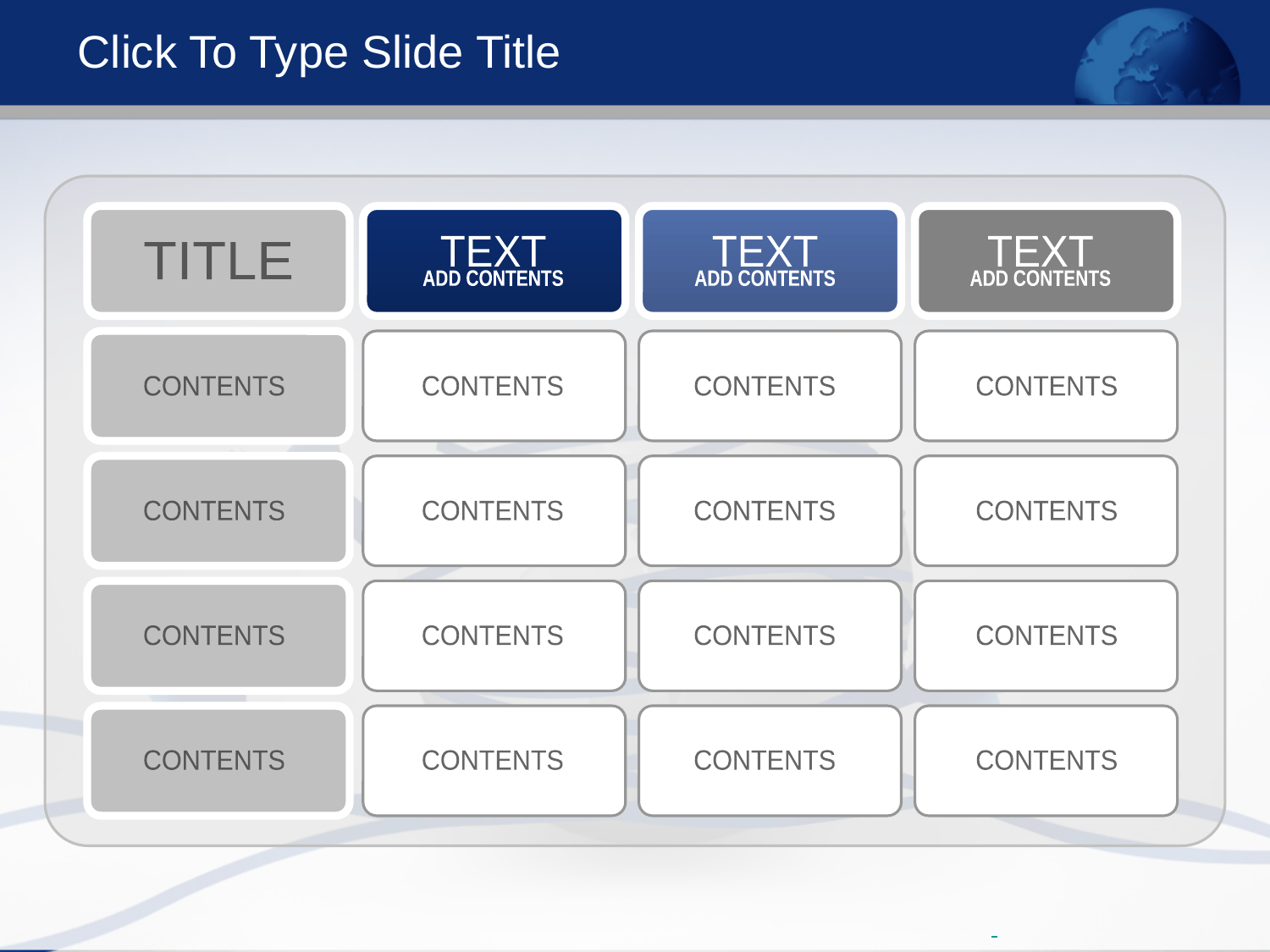

Click To Type Slide Title

TEXT
ADD CONTENTS
TEXT
ADD CONTENTS
TEXT
ADD CONTENTS
TITLE

CONTENTS
CONTENTS
CONTENTS
CONTENTS
CONTENTS
CONTENTS
CONTENTS
CONTENTS
CONTENTS
CONTENTS
CONTENTS
CONTENTS
CONTENTS
CONTENTS
CONTENTS
CONTENTS